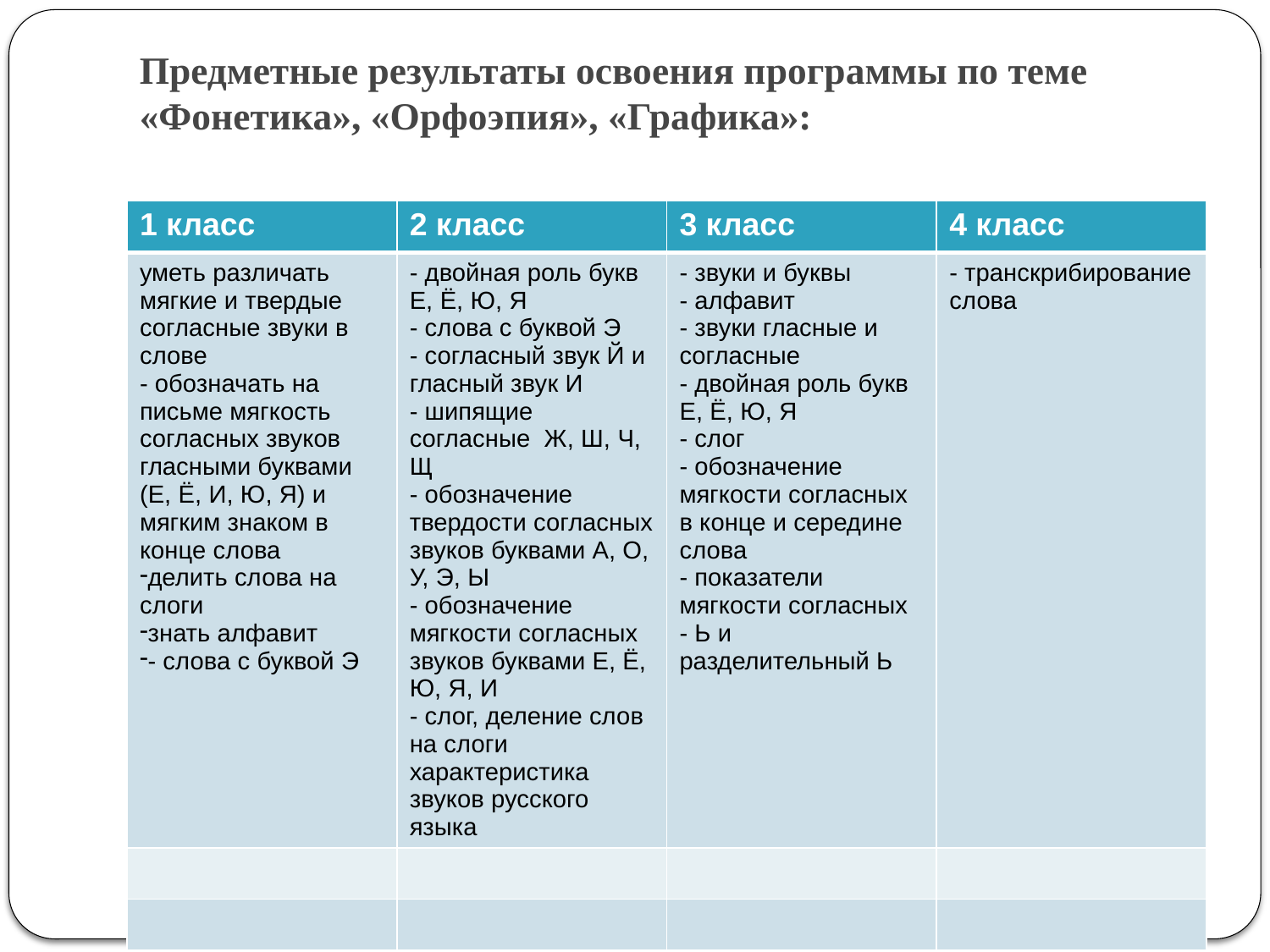

# Предметные результаты освоения программы по теме «Фонетика», «Орфоэпия», «Графика»:
| 1 класс | 2 класс | 3 класс | 4 класс |
| --- | --- | --- | --- |
| уметь различать мягкие и твердые согласные звуки в слове - обозначать на письме мягкость согласных звуков гласными буквами (Е, Ё, И, Ю, Я) и мягким знаком в конце слова делить слова на слоги знать алфавит - слова с буквой Э | - двойная роль букв Е, Ё, Ю, Я - слова с буквой Э - согласный звук Й и гласный звук И - шипящие согласные Ж, Ш, Ч, Щ - обозначение твердости согласных звуков буквами А, О, У, Э, Ы - обозначение мягкости согласных звуков буквами Е, Ё, Ю, Я, И - слог, деление слов на слоги характеристика звуков русского языка | - звуки и буквы - алфавит - звуки гласные и согласные - двойная роль букв Е, Ё, Ю, Я - слог - обозначение мягкости согласных в конце и середине слова - показатели мягкости согласных - Ь и разделительный Ь | - транскрибирование слова |
|  |  |  |  |
|  |  |  |  |